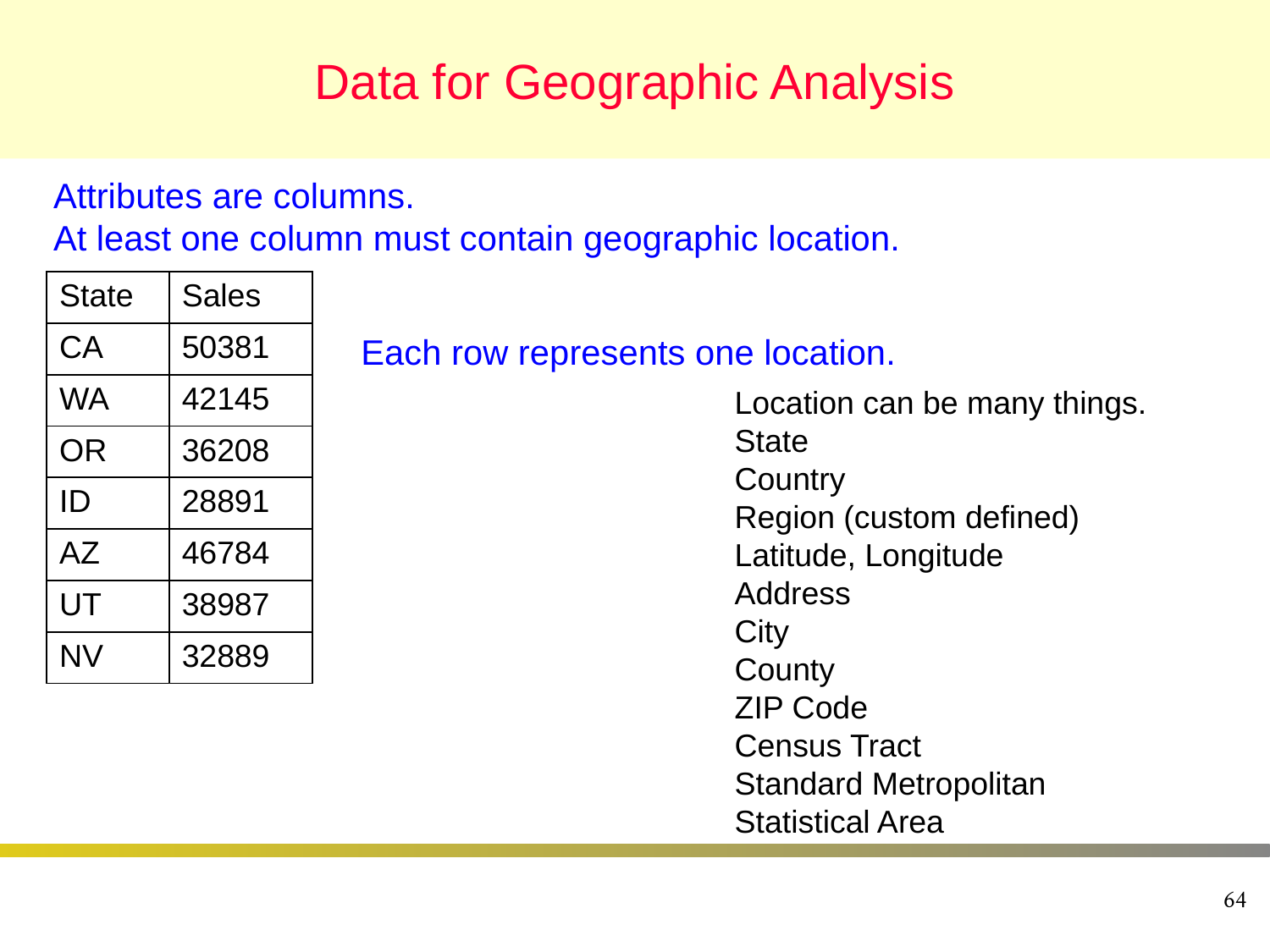

# Data for Geographic Analysis
Attributes are columns.
At least one column must contain geographic location.
| State | Sales |
| --- | --- |
| CA | 50381 |
| WA | 42145 |
| OR | 36208 |
| ID | 28891 |
| AZ | 46784 |
| UT | 38987 |
| NV | 32889 |
Each row represents one location.
Location can be many things.
State
Country
Region (custom defined)
Latitude, Longitude
Address
City
County
ZIP Code
Census Tract
Standard Metropolitan Statistical Area
64